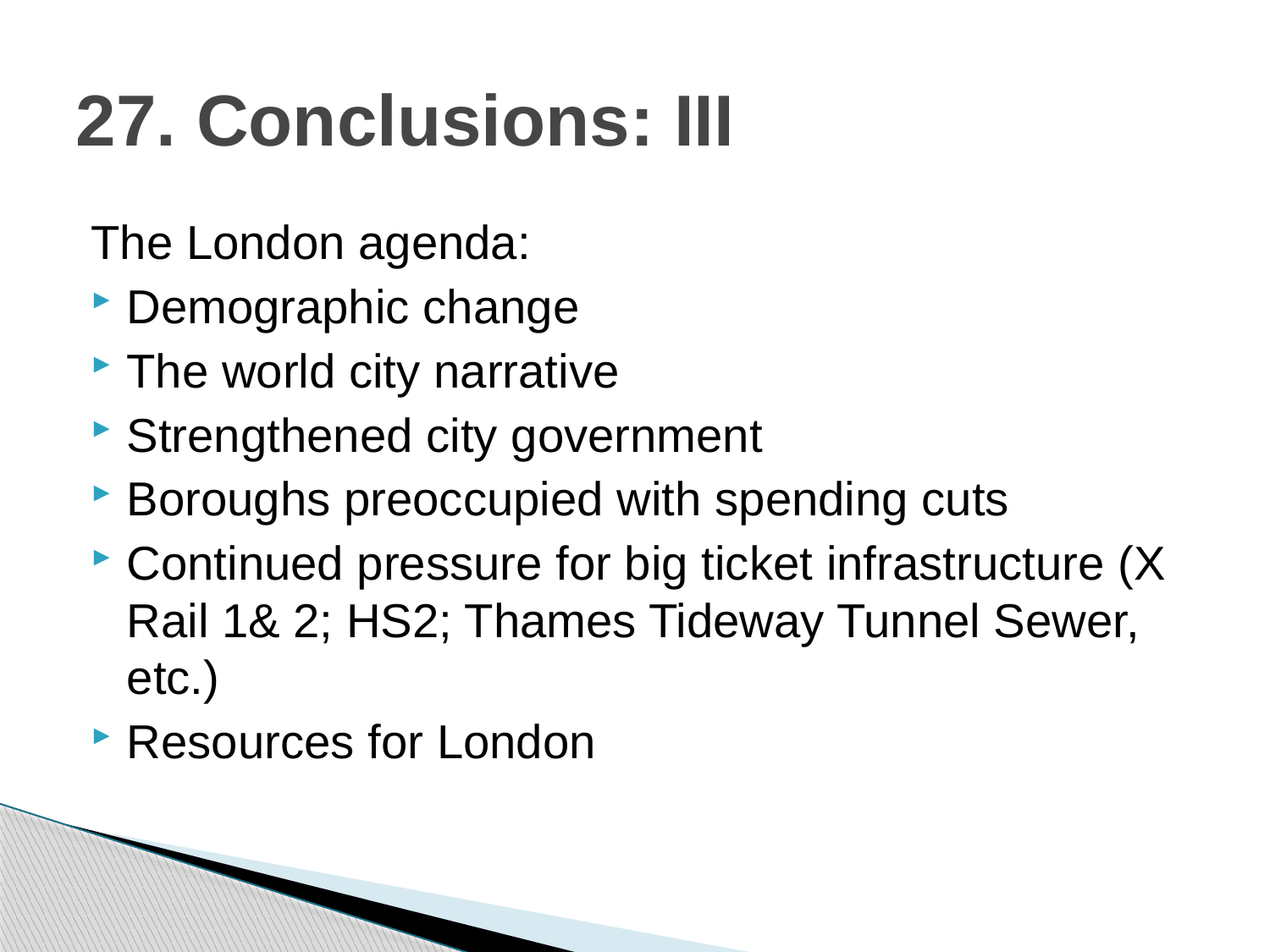

# 27. Conclusions: III
The London agenda:
Demographic change
The world city narrative
Strengthened city government
Boroughs preoccupied with spending cuts
Continued pressure for big ticket infrastructure (X Rail 1& 2; HS2; Thames Tideway Tunnel Sewer, etc.)
Resources for London